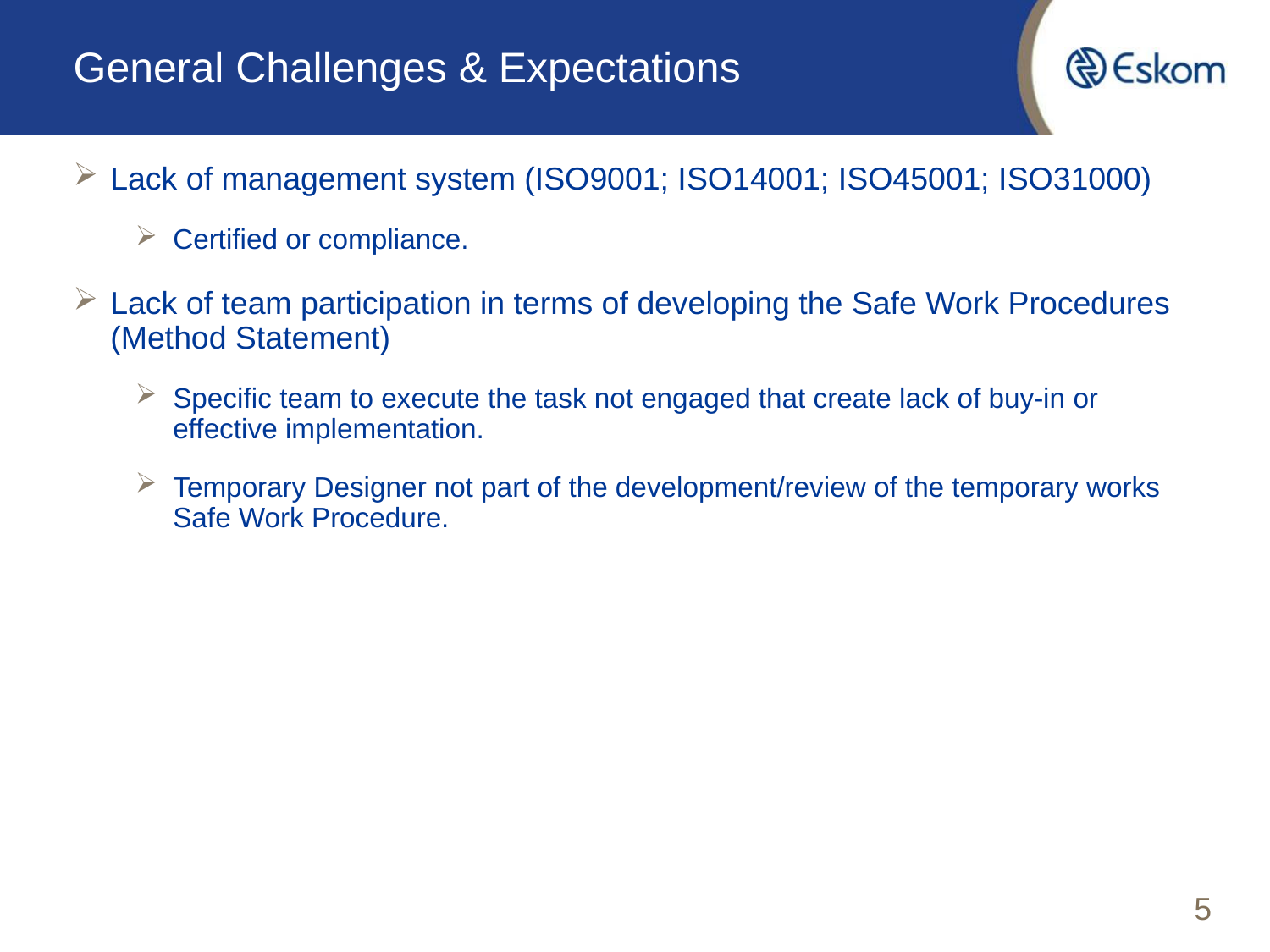

# General Challenges & Expectations
Lack of management system (ISO9001; ISO14001; ISO45001; ISO31000)
Certified or compliance.
Lack of team participation in terms of developing the Safe Work Procedures (Method Statement)
Specific team to execute the task not engaged that create lack of buy-in or effective implementation.
Temporary Designer not part of the development/review of the temporary works Safe Work Procedure.

5